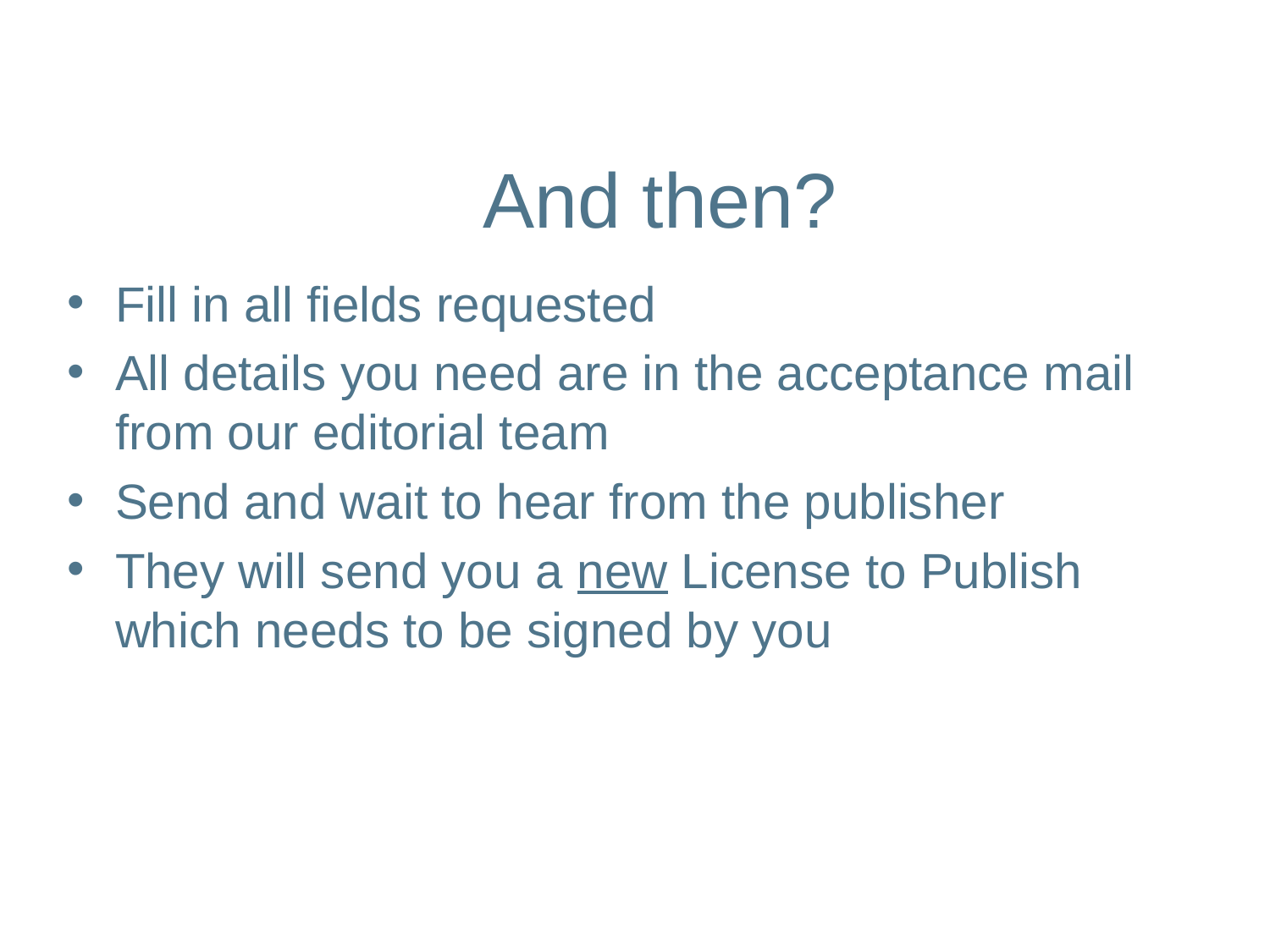

# And then?
Fill in all fields requested
All details you need are in the acceptance mail from our editorial team
Send and wait to hear from the publisher
They will send you a new License to Publish which needs to be signed by you